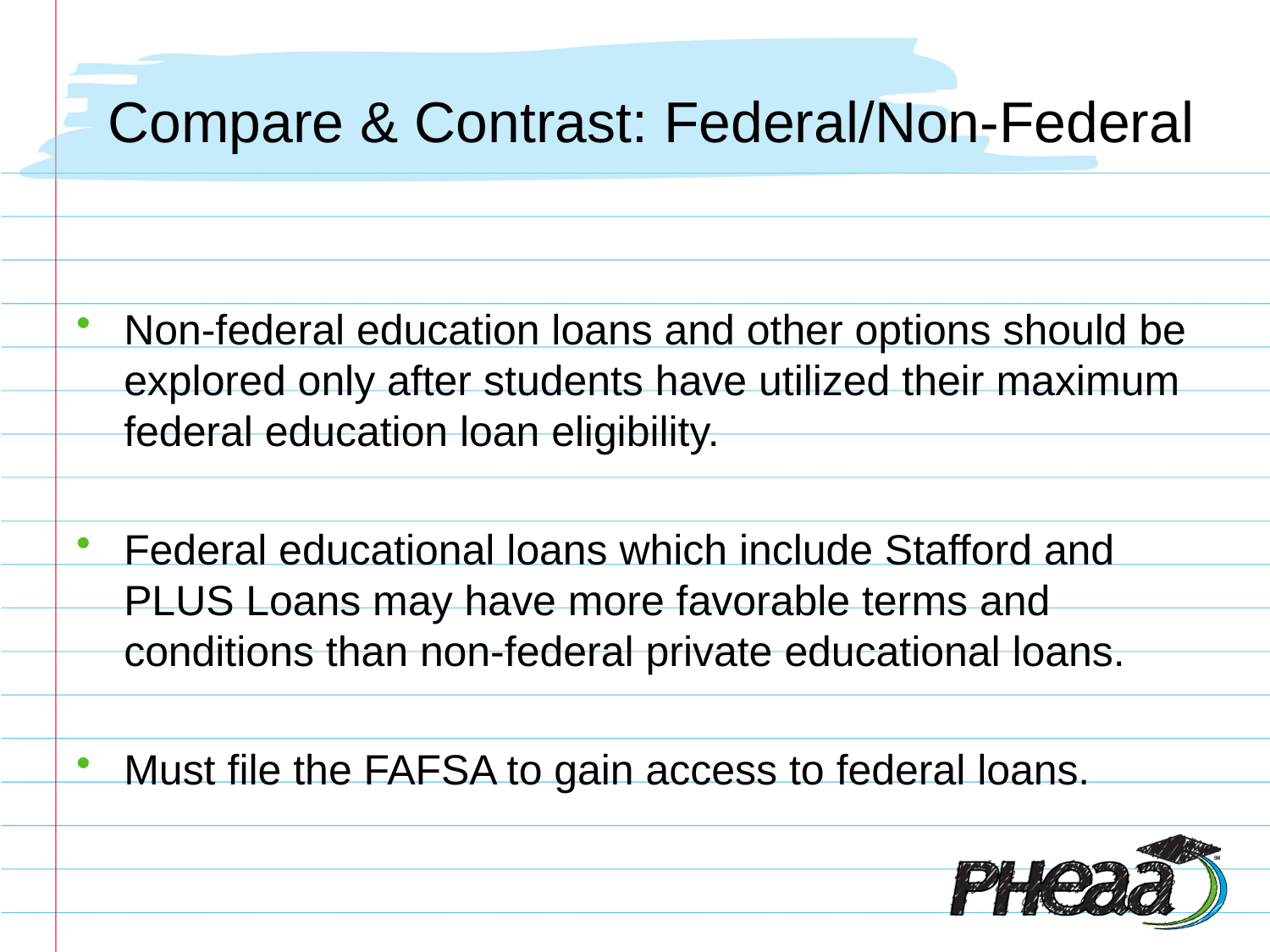

# Compare & Contrast: Federal/Non-Federal
Non-federal education loans and other options should be explored only after students have utilized their maximum federal education loan eligibility.

Federal educational loans which include Stafford and PLUS Loans may have more favorable terms and conditions than non-federal private educational loans.

Must file the FAFSA to gain access to federal loans.